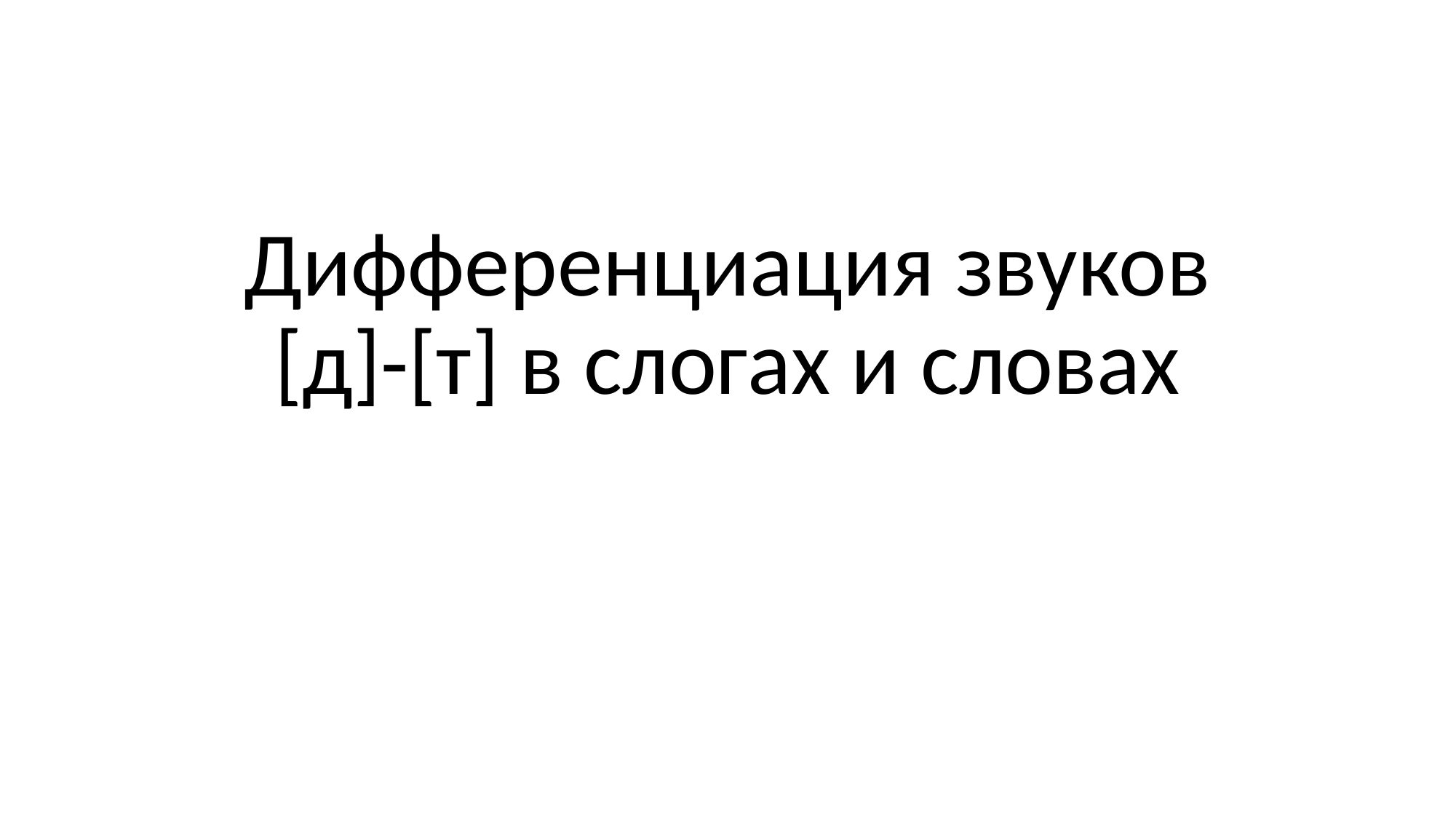

# Дифференциация звуков [д]-[т] в слогах и словах